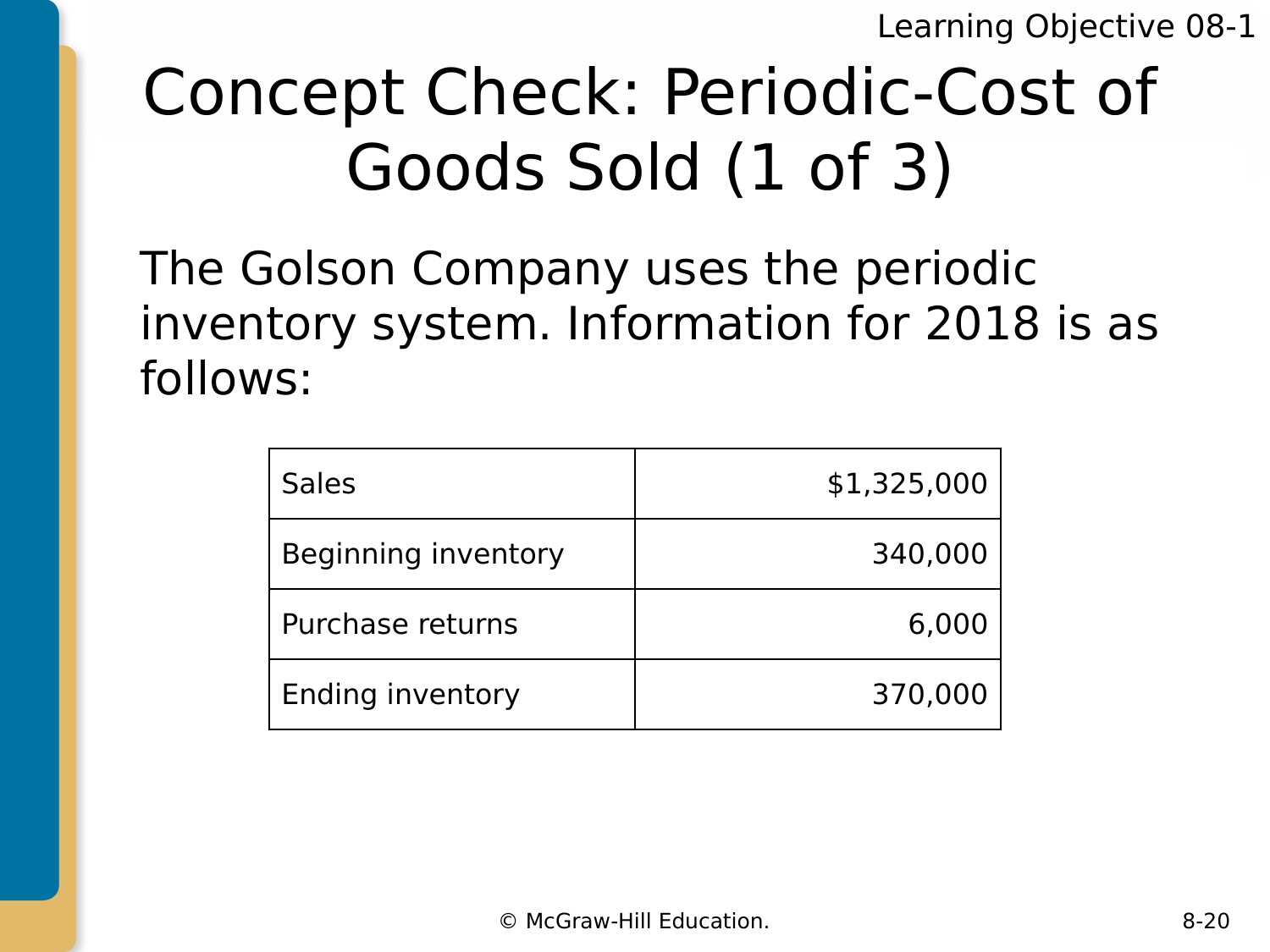

Learning Objective 08-1
# Concept Check: Periodic-Cost of Goods Sold (1 of 3)
The Golson Company uses the periodic inventory system. Information for 2018 is as follows:
| Sales | $1,325,000 |
| --- | --- |
| Beginning inventory | 340,000 |
| Purchase returns | 6,000 |
| Ending inventory | 370,000 |